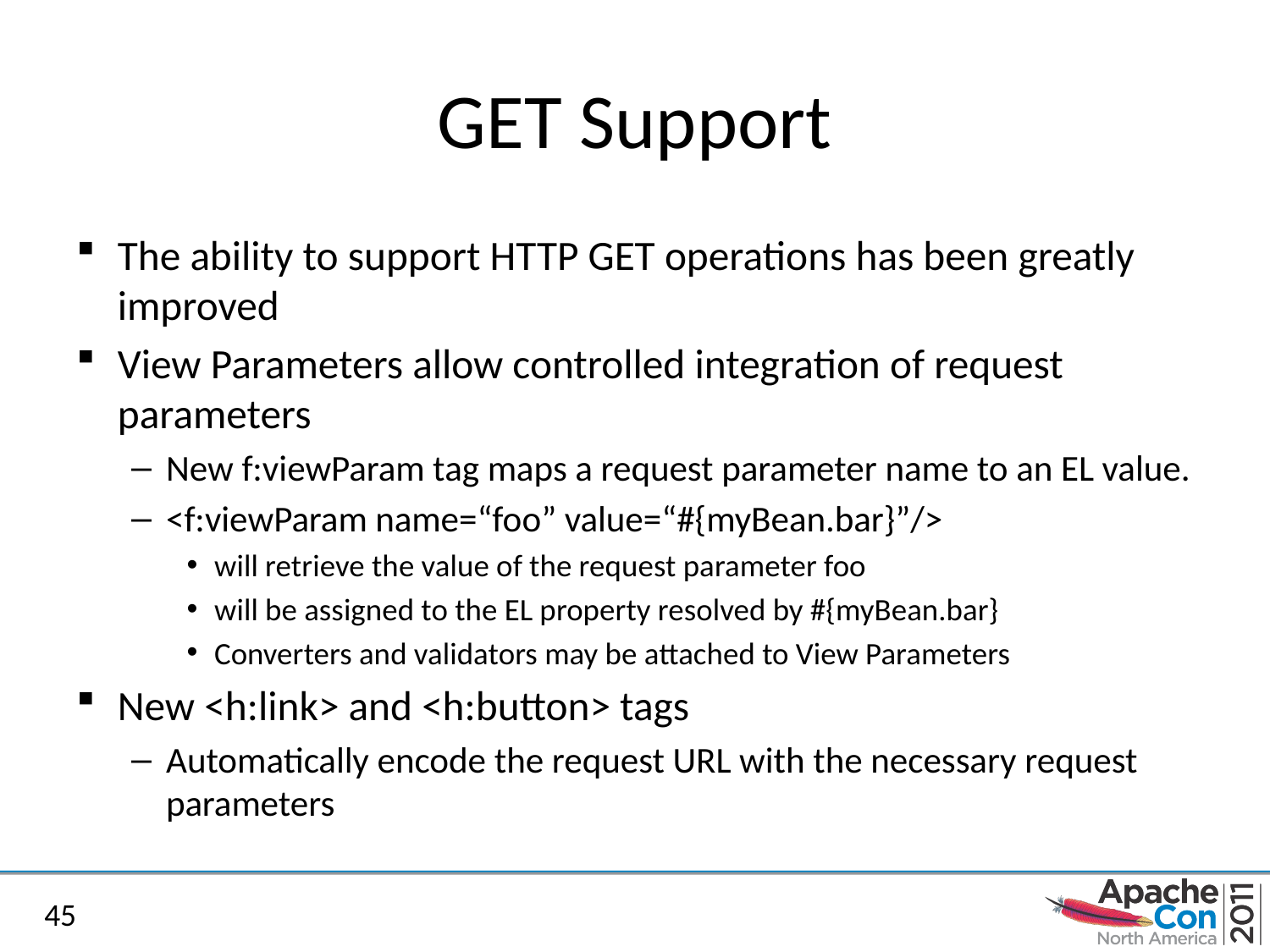

# GET Support
The ability to support HTTP GET operations has been greatly improved
View Parameters allow controlled integration of request parameters
New f:viewParam tag maps a request parameter name to an EL value.
<f:viewParam name=“foo” value=“#{myBean.bar}”/>
will retrieve the value of the request parameter foo
will be assigned to the EL property resolved by #{myBean.bar}
Converters and validators may be attached to View Parameters
New <h:link> and <h:button> tags
Automatically encode the request URL with the necessary request parameters